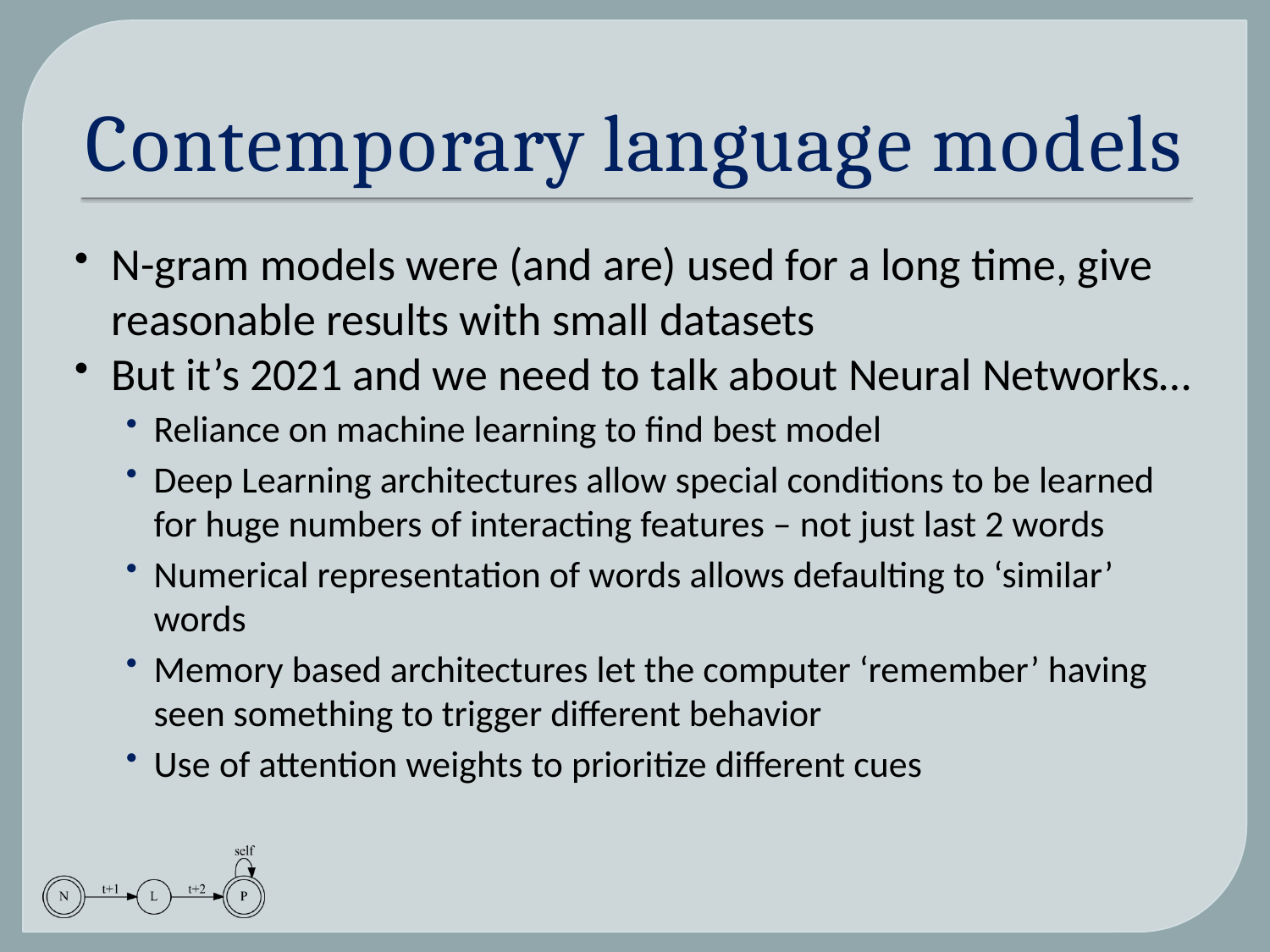

# Contemporary language models
N-gram models were (and are) used for a long time, give reasonable results with small datasets
But it’s 2021 and we need to talk about Neural Networks…
Reliance on machine learning to find best model
Deep Learning architectures allow special conditions to be learned for huge numbers of interacting features – not just last 2 words
Numerical representation of words allows defaulting to ‘similar’ words
Memory based architectures let the computer ‘remember’ having seen something to trigger different behavior
Use of attention weights to prioritize different cues